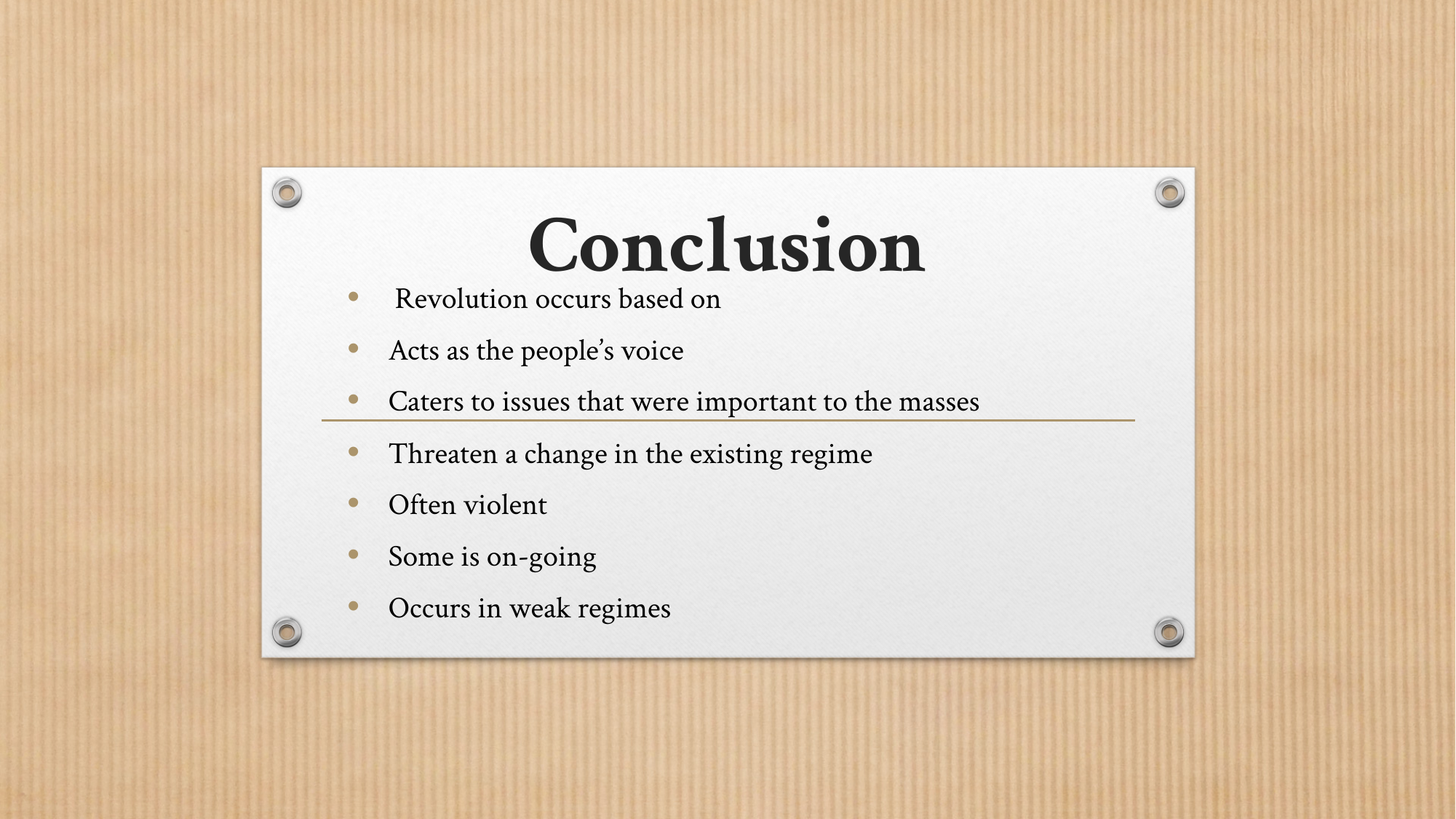

# Conclusion
 Revolution occurs based on
Acts as the people’s voice
Caters to issues that were important to the masses
Threaten a change in the existing regime
Often violent
Some is on-going
Occurs in weak regimes